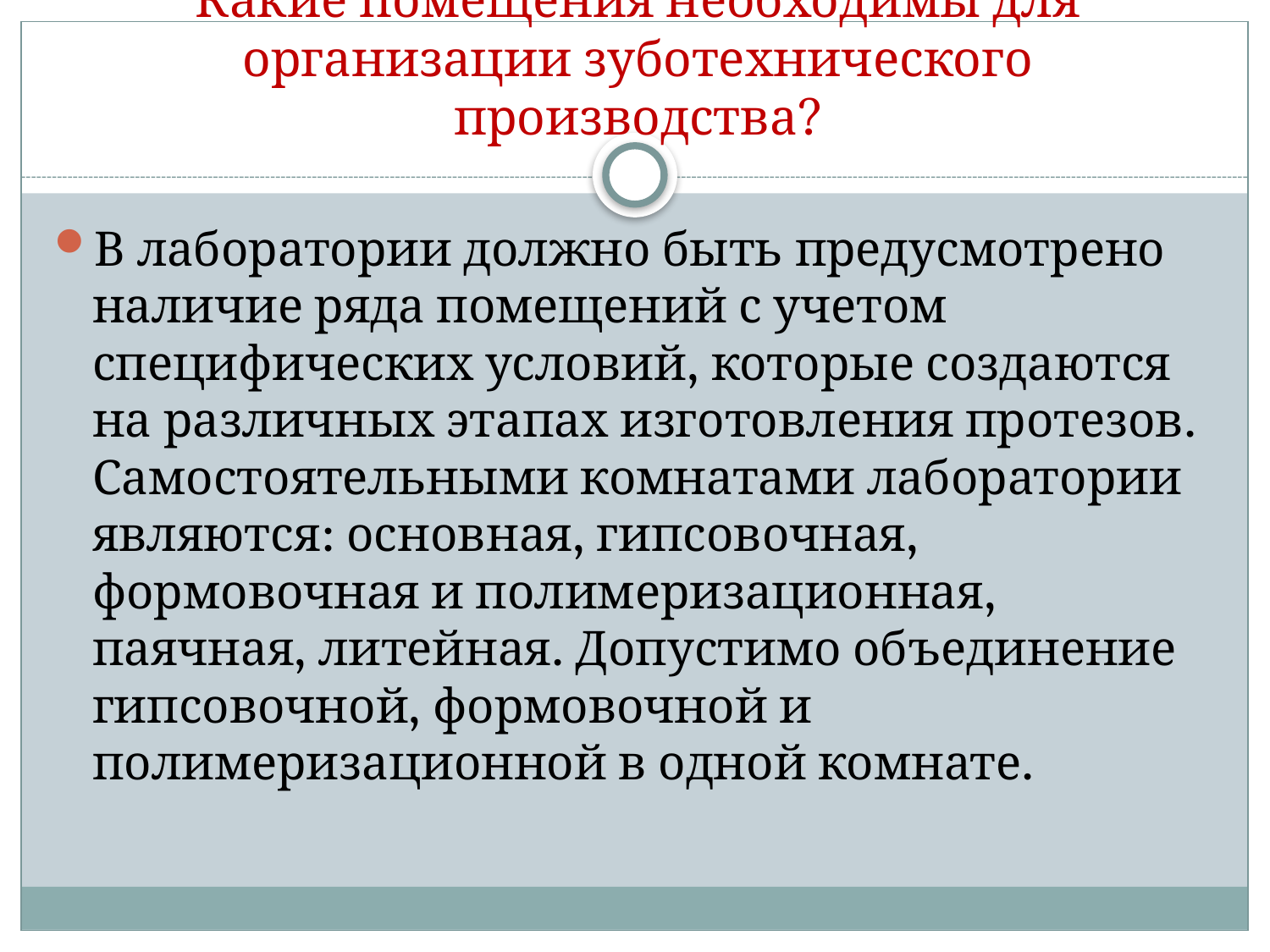

# Какие помещения необходимы для организации зуботехнического производства?
В лаборатории должно быть предусмотрено наличие ряда помещений с учетом специфических условий, которые создаются на различных этапах изготовления протезов. Самостоятельными комнатами лаборатории являются: основная, гипсовочная, формовочная и полимеризационная, паячная, литейная. Допустимо объединение гипсовочной, формовочной и полимеризационной в одной комнате.